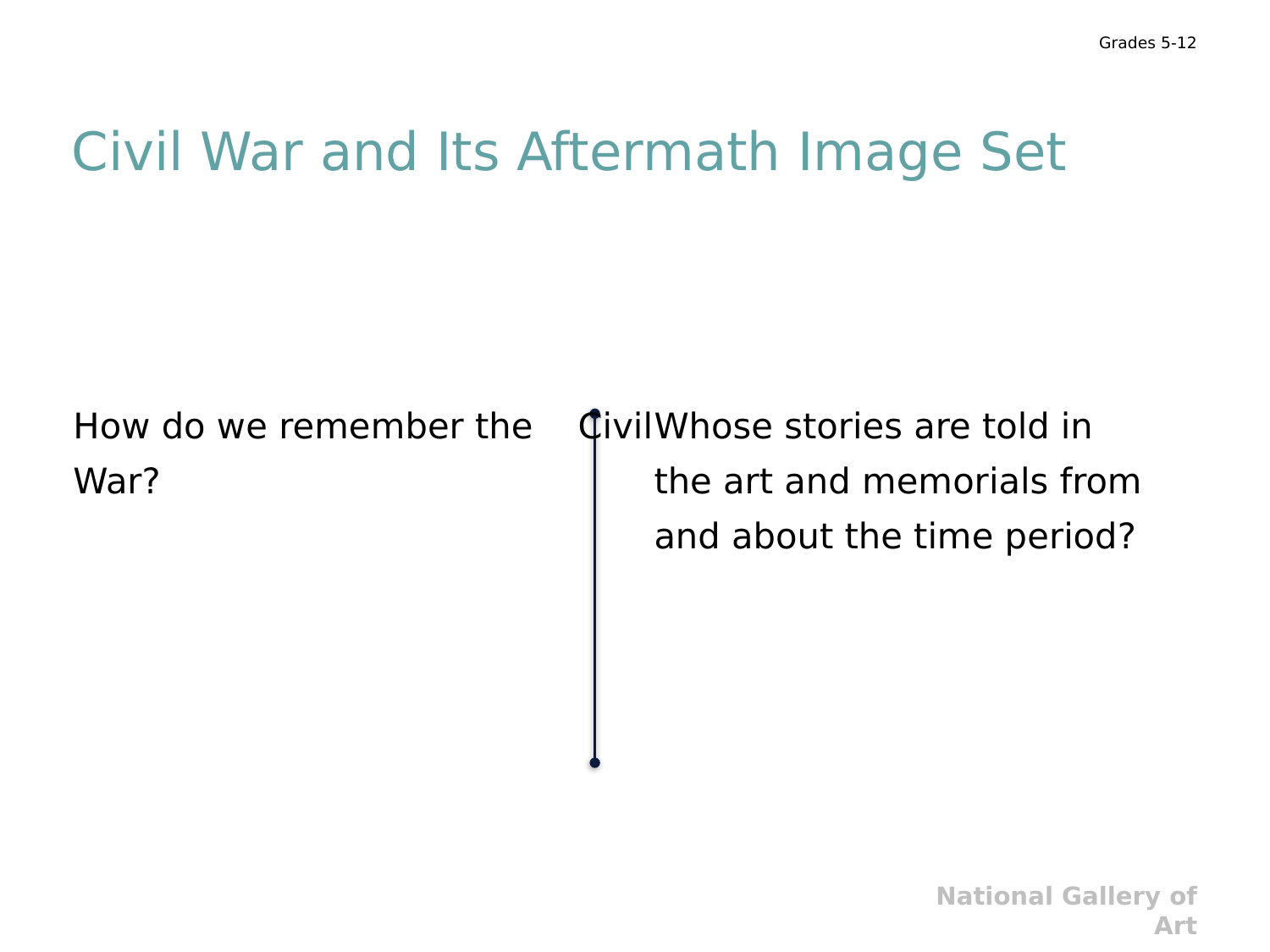

# Civil War and Its Aftermath Image Set
How do we remember the    Civil War?

Whose stories are told in
the art and memorials from
and about the time period?